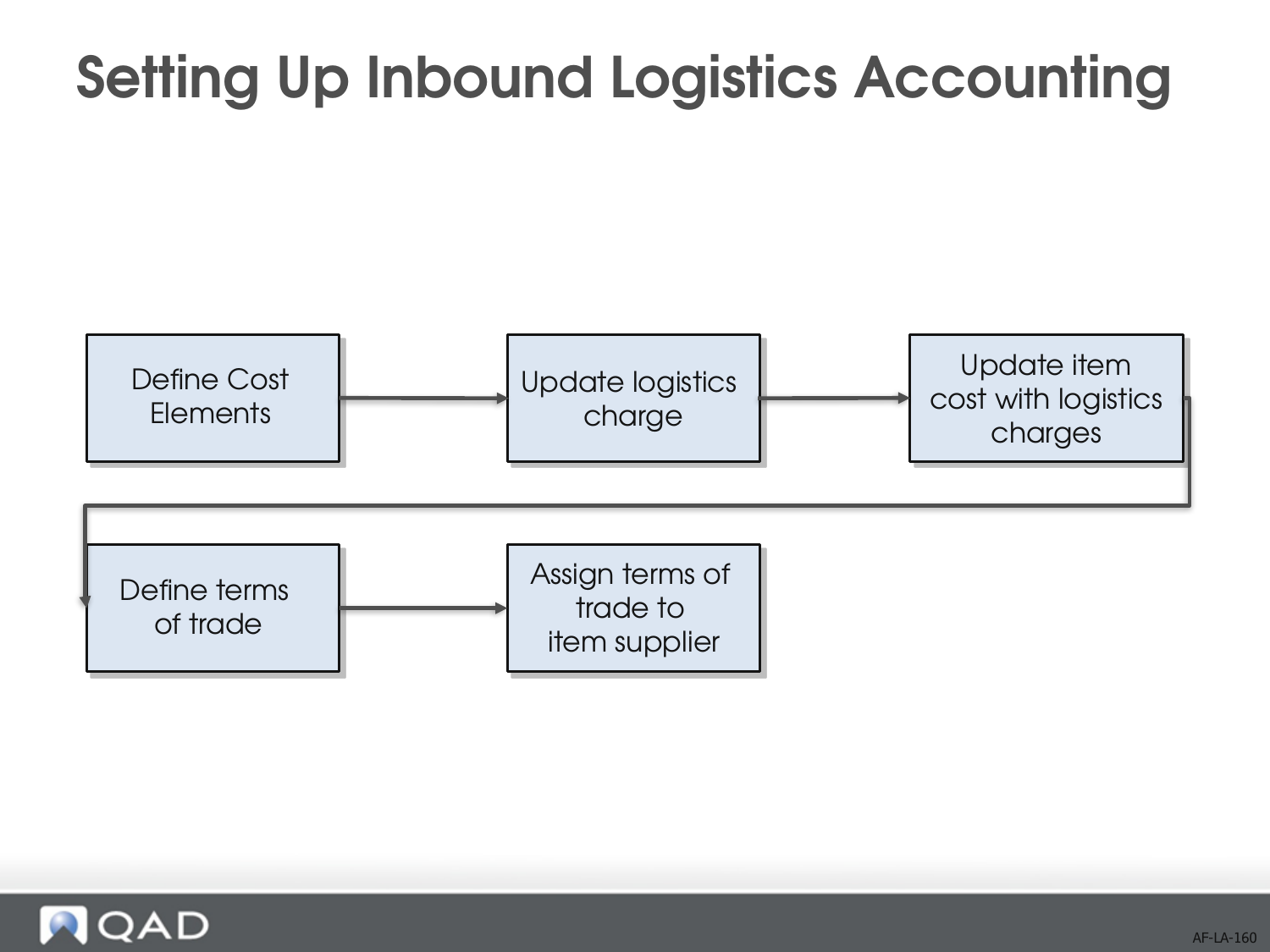

# Setting Up Inbound Logistics Accounting

Update item cost with logistics charges
Define Cost
Elements
Update logistics
charge

Assign terms of
trade to
item supplier
Define terms
of trade
AF-LA-160